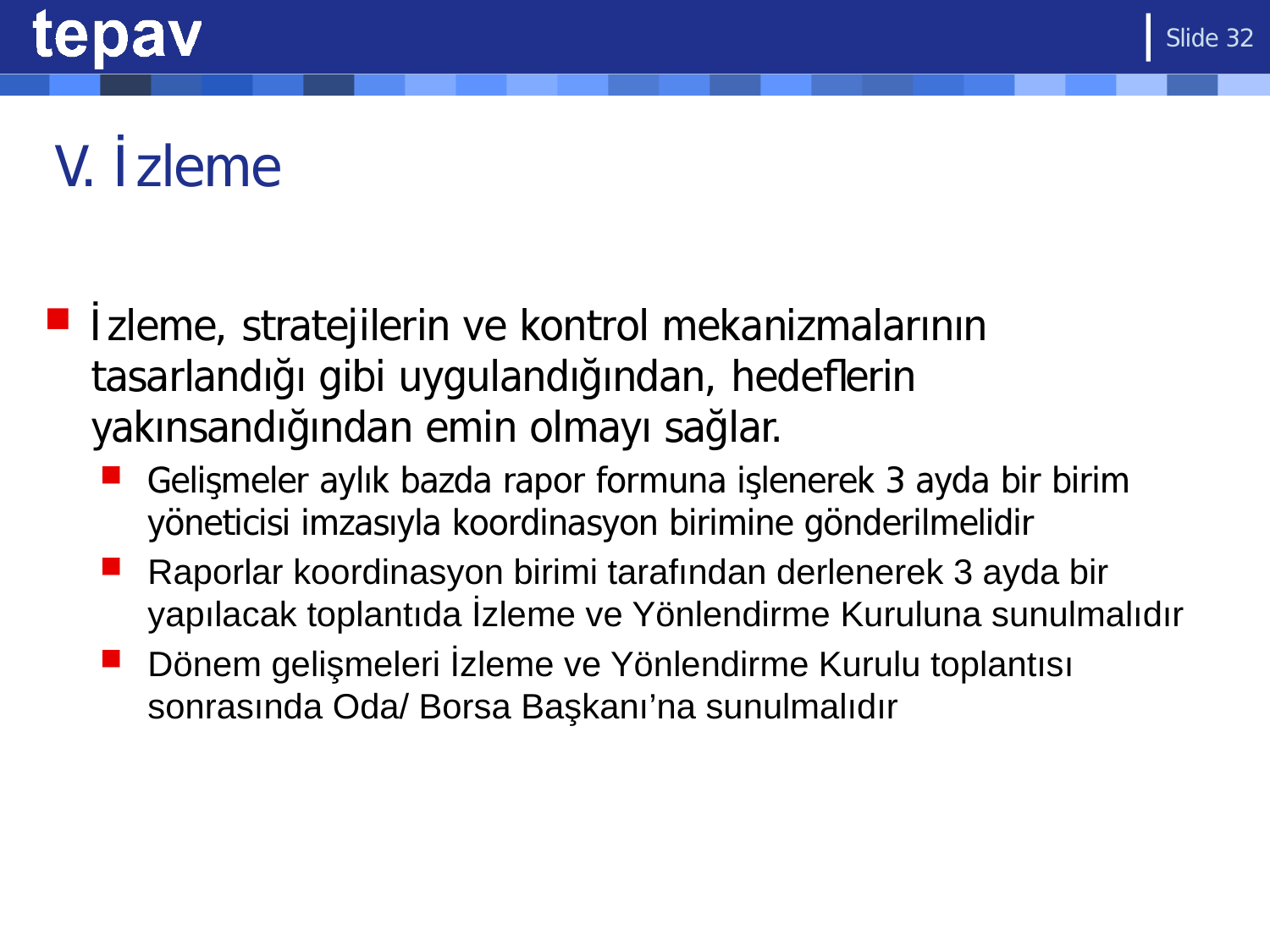

Slide 32
# V. İzleme

İzleme, stratejilerin ve kontrol mekanizmalarının tasarlandığı gibi uygulandığından, hedeflerin yakınsandığından emin olmayı sağlar.
Gelişmeler aylık bazda rapor formuna işlenerek 3 ayda bir birim yöneticisi imzasıyla koordinasyon birimine gönderilmelidir
Raporlar koordinasyon birimi tarafından derlenerek 3 ayda bir yapılacak toplantıda İzleme ve Yönlendirme Kuruluna sunulmalıdır
Dönem gelişmeleri İzleme ve Yönlendirme Kurulu toplantısı sonrasında Oda/ Borsa Başkanı’na sunulmalıdır